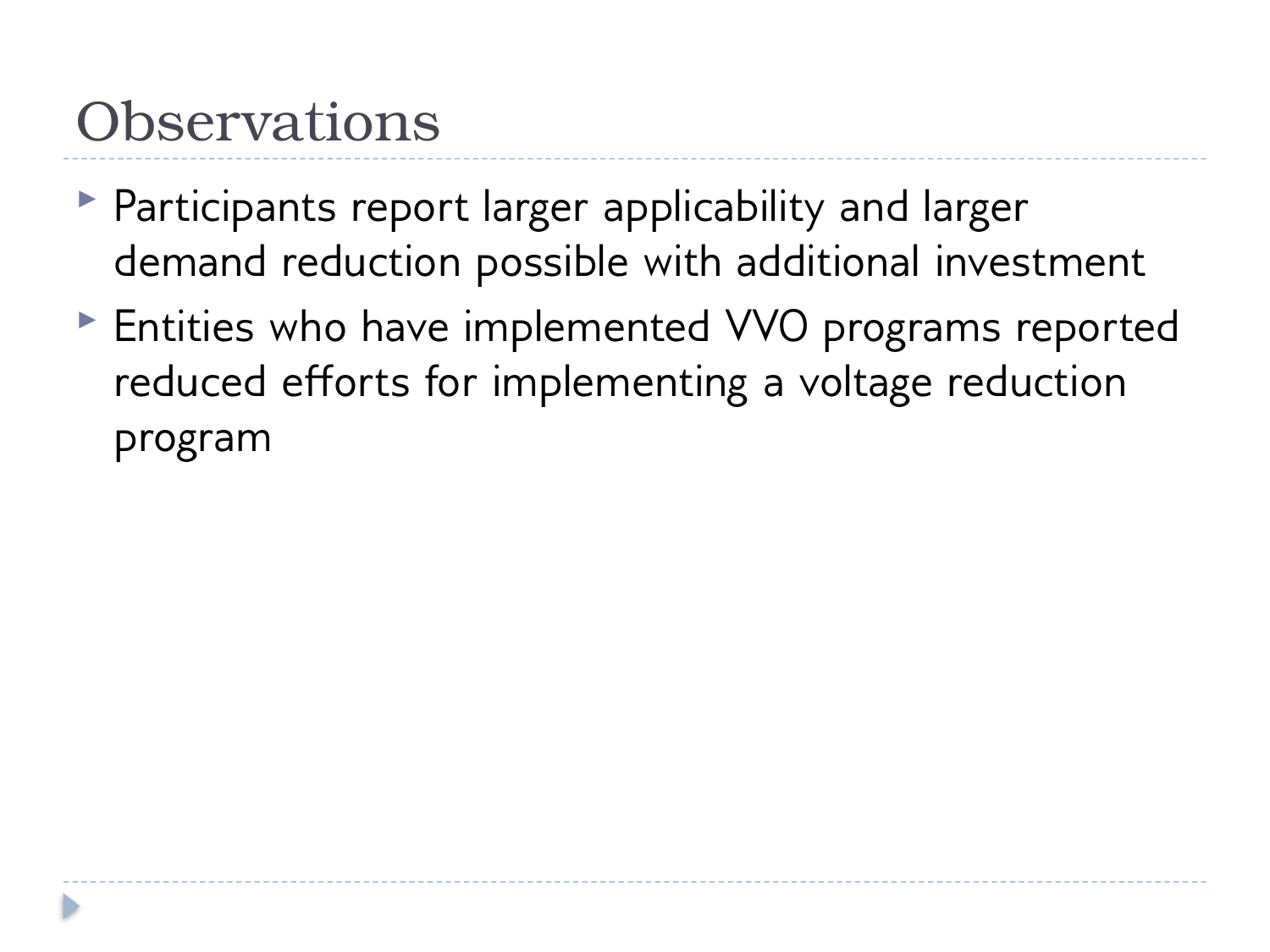

# Observations
Participants report larger applicability and larger demand reduction possible with additional investment
Entities who have implemented VVO programs reported reduced efforts for implementing a voltage reduction program